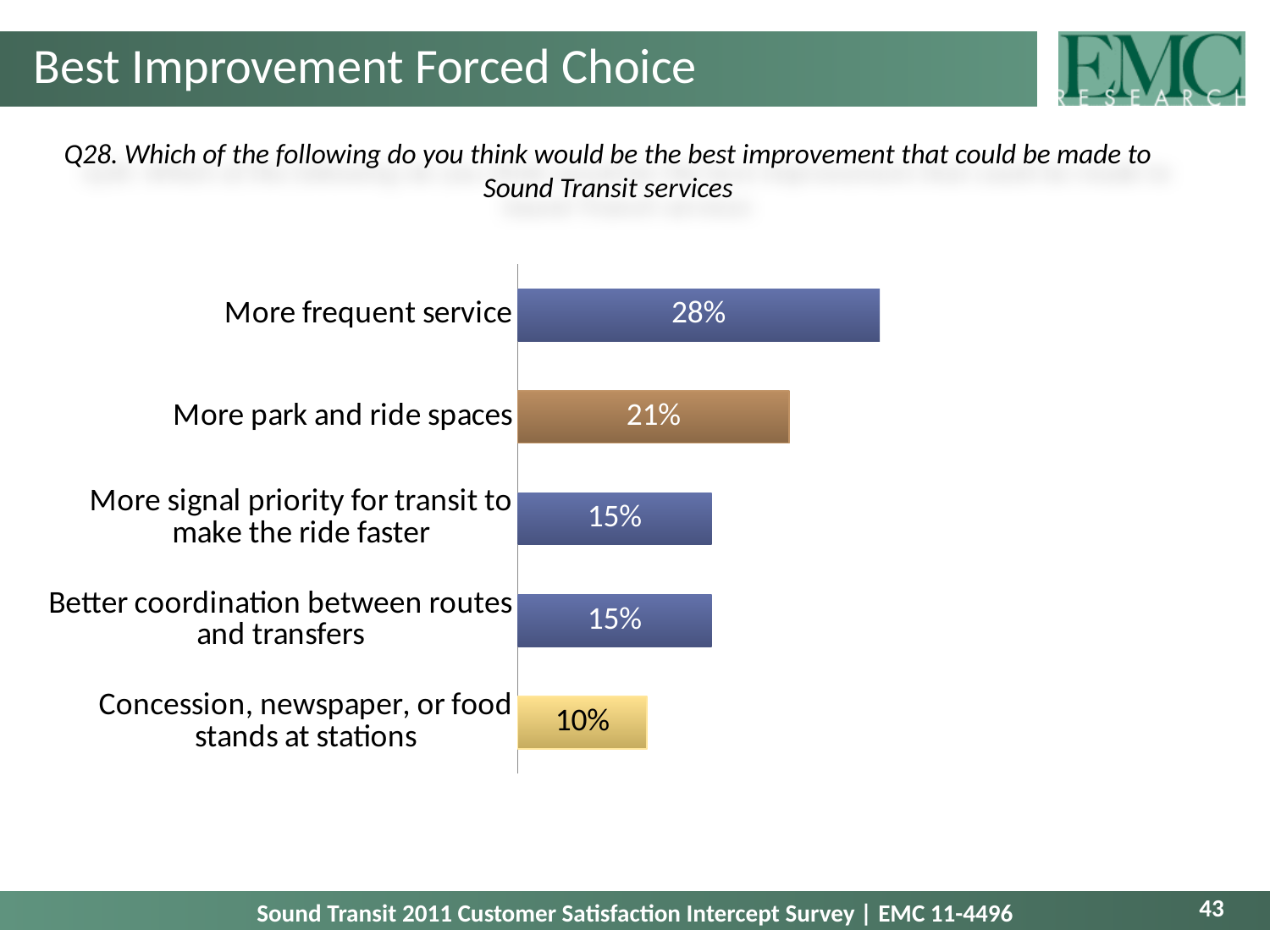

# Best Improvement Forced Choice
Q28. Which of the following do you think would be the best improvement that could be made to Sound Transit services

### Chart

| Category | Yes |
|---|---|
| More frequent service | 0.28 |
| More park and ride spaces | 0.21 |
| More signal priority for transit to make the ride faster | 0.15 |
| Better coordination between routes and transfers | 0.15 |
| Concession, newspaper, or food stands at stations | 0.1 |